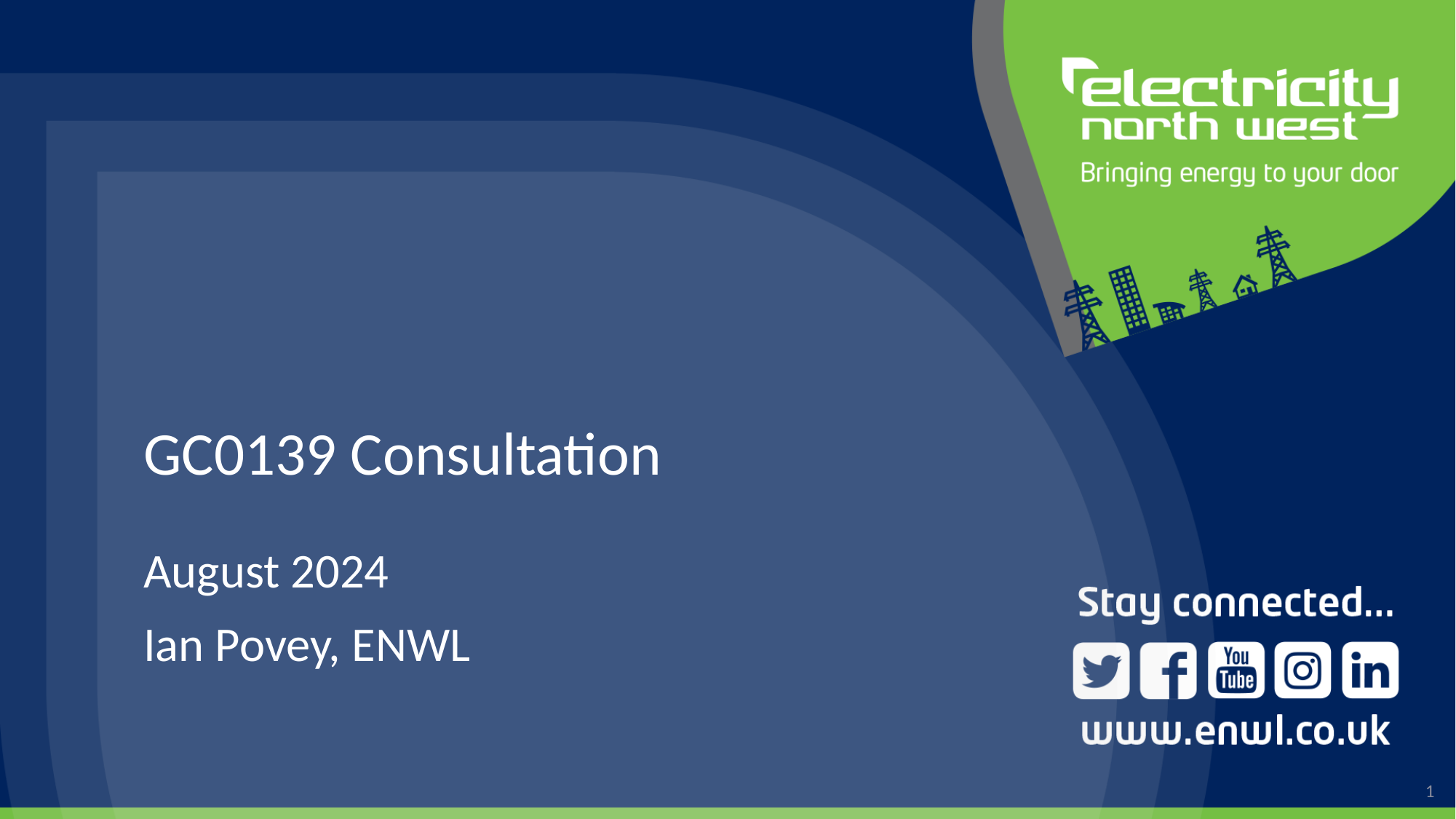

# GC0139 Consultation
August 2024
Ian Povey, ENWL
1